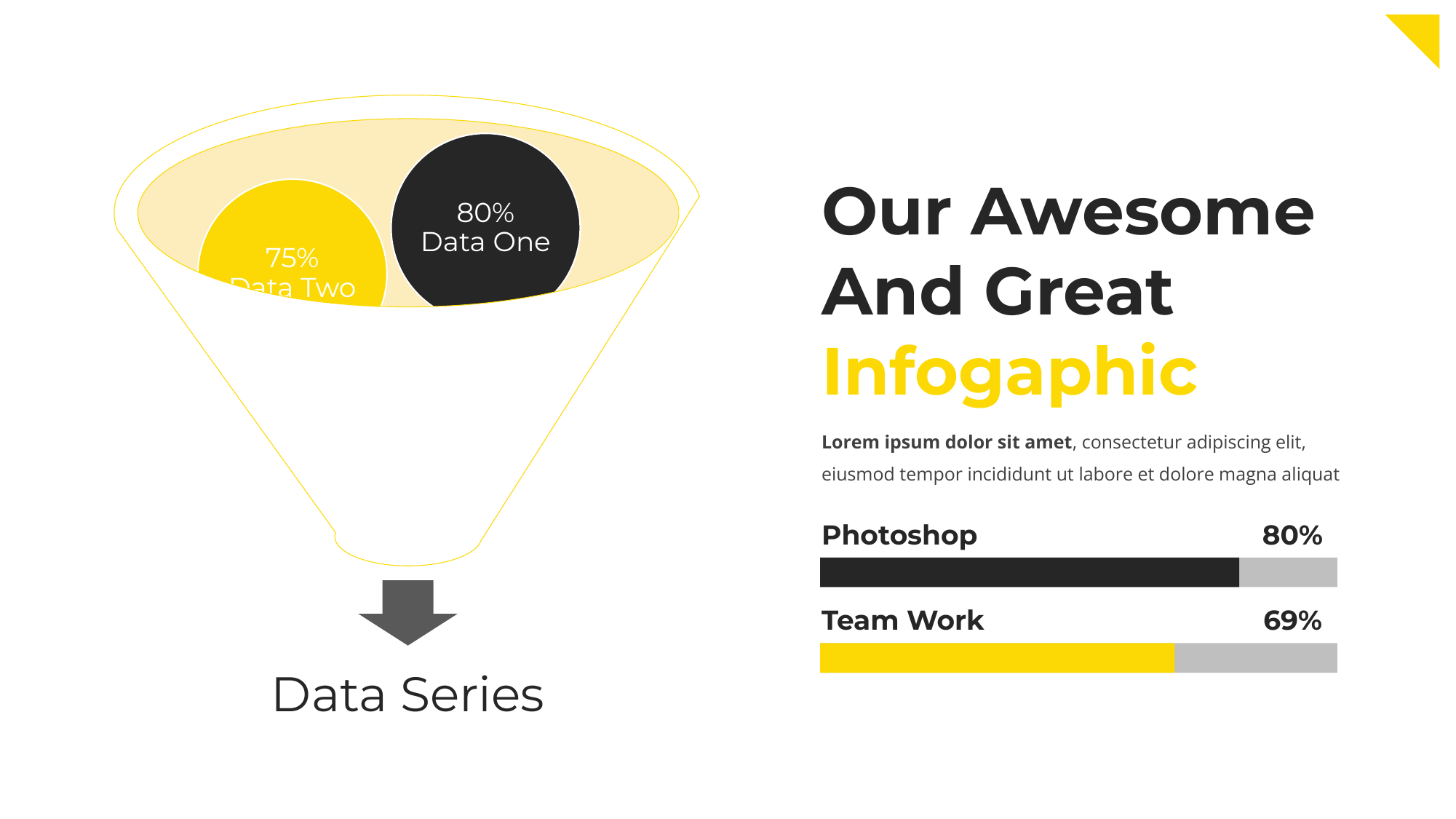

80%
Data One
75%
Data Two
90%
Data Three

Data Series
Our Awesome And Great Infogaphic
Lorem ipsum dolor sit amet, consectetur adipiscing elit, eiusmod tempor incididunt ut labore et dolore magna aliquat
Photoshop
80%

Team Work
69%